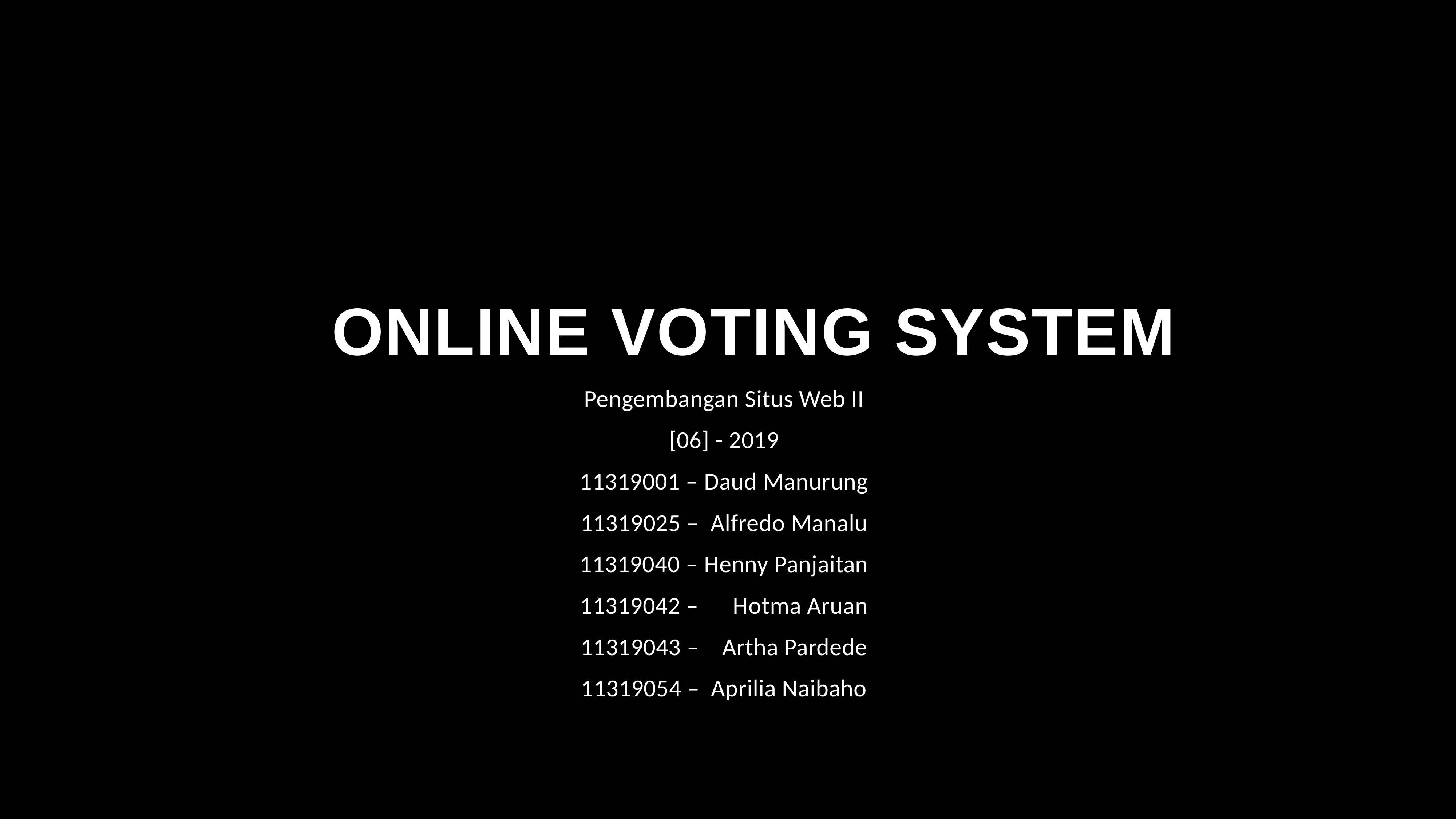

# ONLINE VOTING SYSTEM
Pengembangan Situs Web II
[06] - 2019
11319001 – Daud Manurung
11319025 –  Alfredo Manalu
11319040 – Henny Panjaitan
11319042 –      Hotma Aruan
11319043 –    Artha Pardede
11319054 –  Aprilia Naibaho